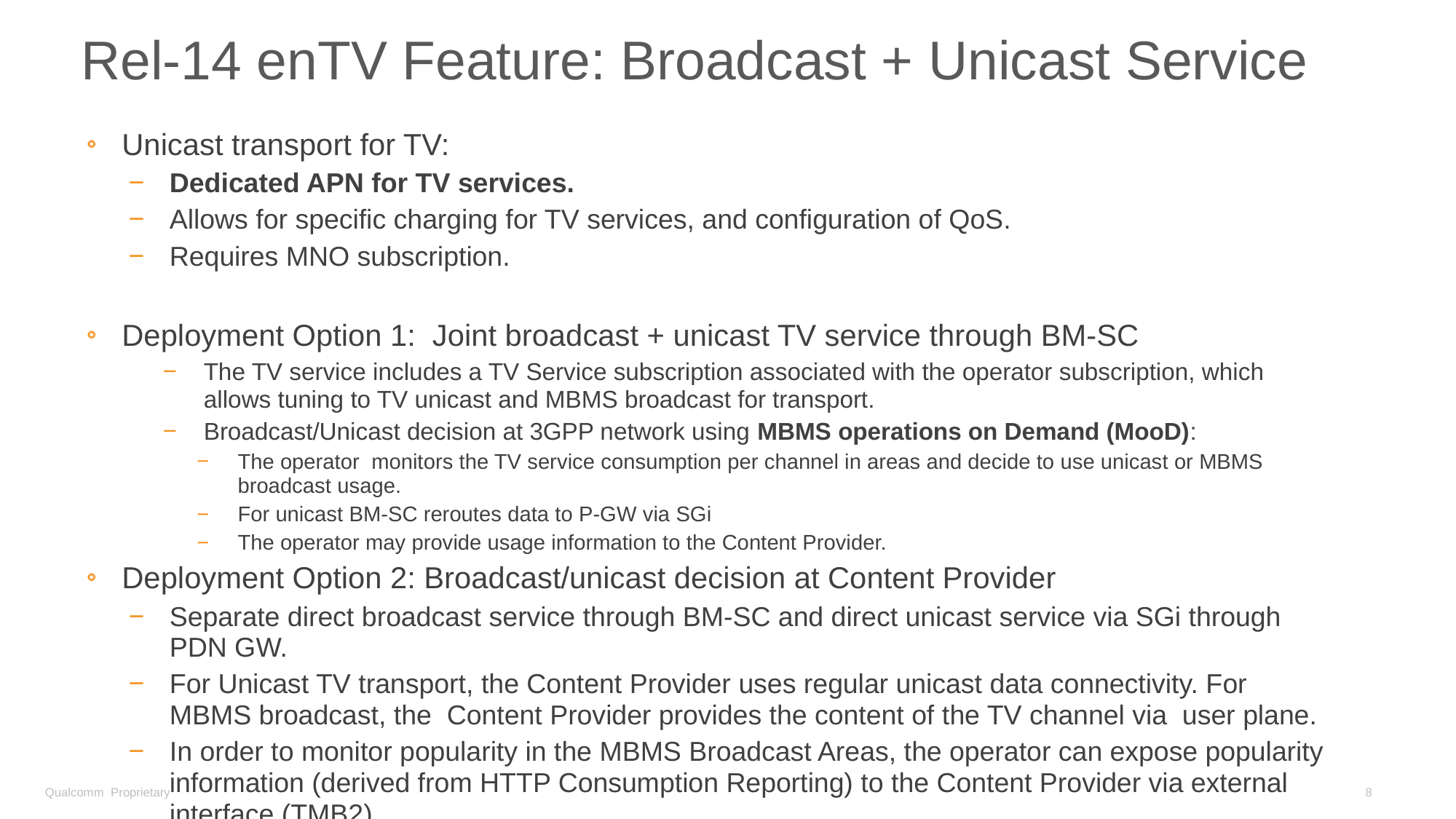

# Rel-14 enTV Feature: Broadcast + Unicast Service
Unicast transport for TV:
Dedicated APN for TV services.
Allows for specific charging for TV services, and configuration of QoS.
Requires MNO subscription.

Deployment Option 1:  Joint broadcast + unicast TV service through BM-SC
The TV service includes a TV Service subscription associated with the operator subscription, which allows tuning to TV unicast and MBMS broadcast for transport.
Broadcast/Unicast decision at 3GPP network using MBMS operations on Demand (MooD):
The operator  monitors the TV service consumption per channel in areas and decide to use unicast or MBMS broadcast usage.
For unicast BM-SC reroutes data to P-GW via SGi
The operator may provide usage information to the Content Provider.
Deployment Option 2: Broadcast/unicast decision at Content Provider
Separate direct broadcast service through BM-SC and direct unicast service via SGi through PDN GW.
For Unicast TV transport, the Content Provider uses regular unicast data connectivity. For MBMS broadcast, the  Content Provider provides the content of the TV channel via  user plane.
In order to monitor popularity in the MBMS Broadcast Areas, the operator can expose popularity information (derived from HTTP Consumption Reporting) to the Content Provider via external interface (TMB2).